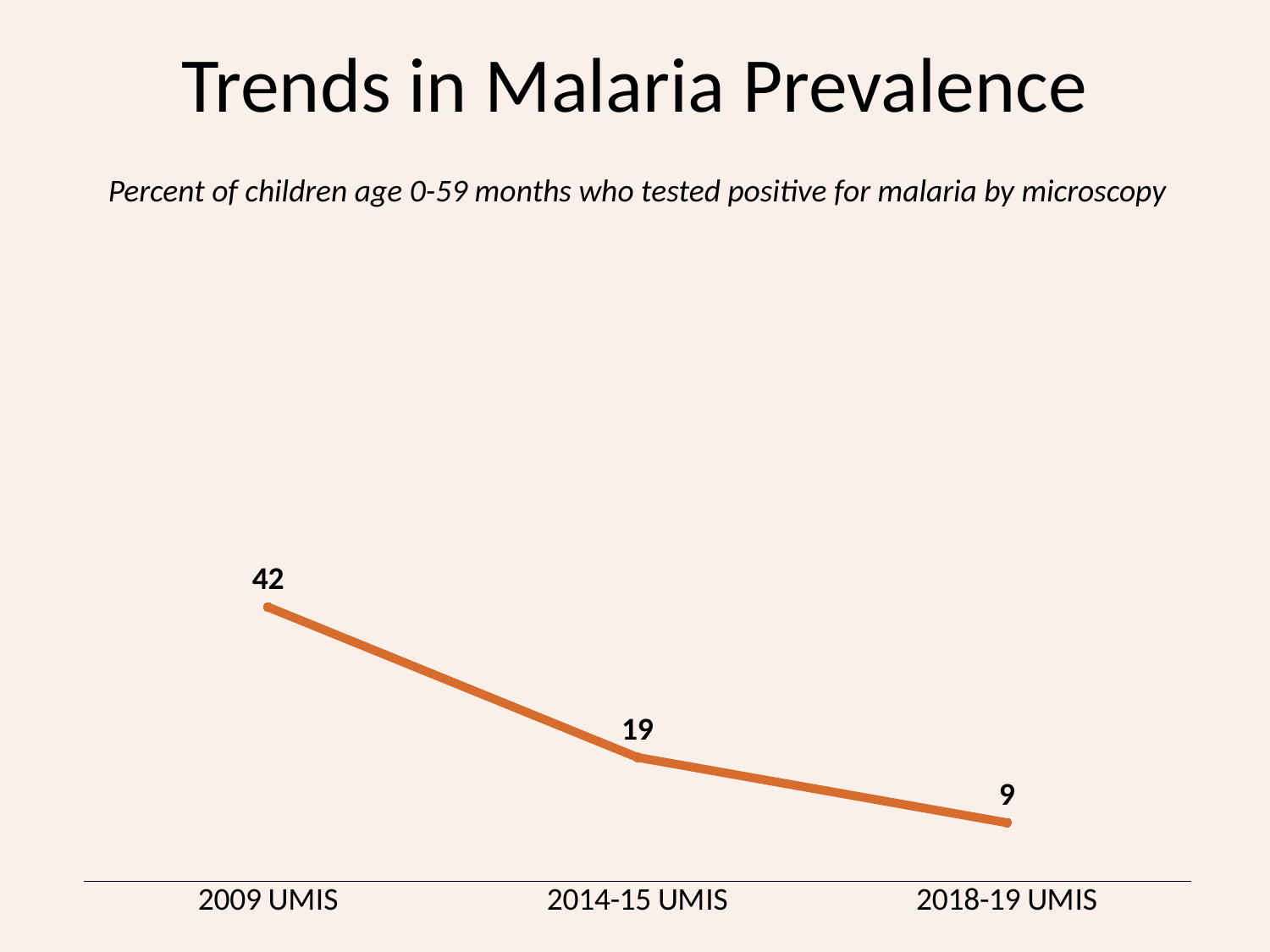

# Trends in Malaria Prevalence
Percent of children age 0-59 months who tested positive for malaria by microscopy

### Chart

| Category | Series 1 |
|---|---|
| 2009 UMIS | 42.0 |
| 2014-15 UMIS | 19.0 |
| 2018-19 UMIS | 9.0 |